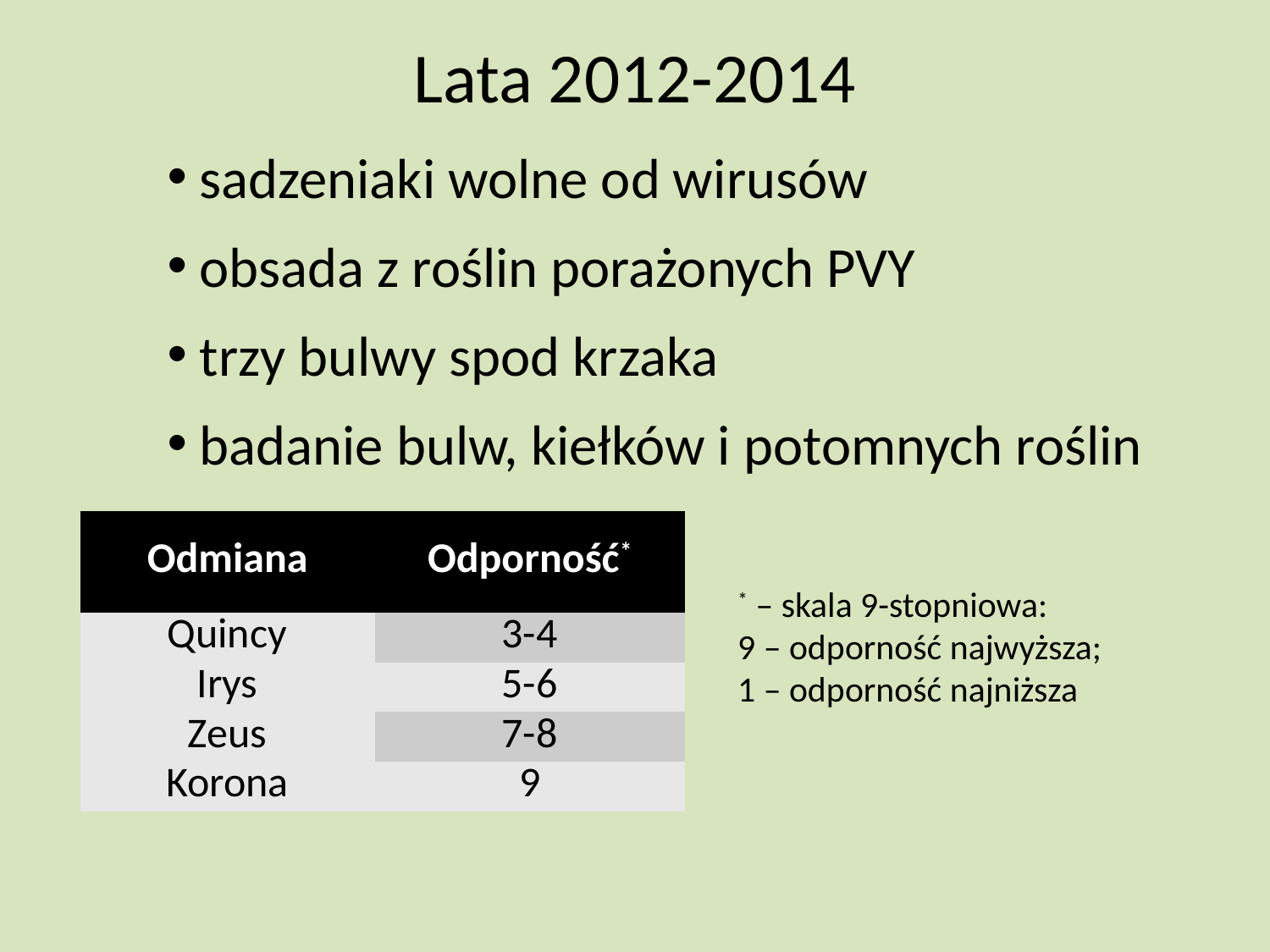

Lata 2012-2014
 sadzeniaki wolne od wirusów
 obsada z roślin porażonych PVY
 trzy bulwy spod krzaka
 badanie bulw, kiełków i potomnych roślin
| Odmiana | Odporność\* |
| --- | --- |
| Quincy | 3-4 |
| Irys | 5-6 |
| Zeus | 7-8 |
| Korona | 9 |
* – skala 9-stopniowa:
9 – odporność najwyższa;
1 – odporność najniższa